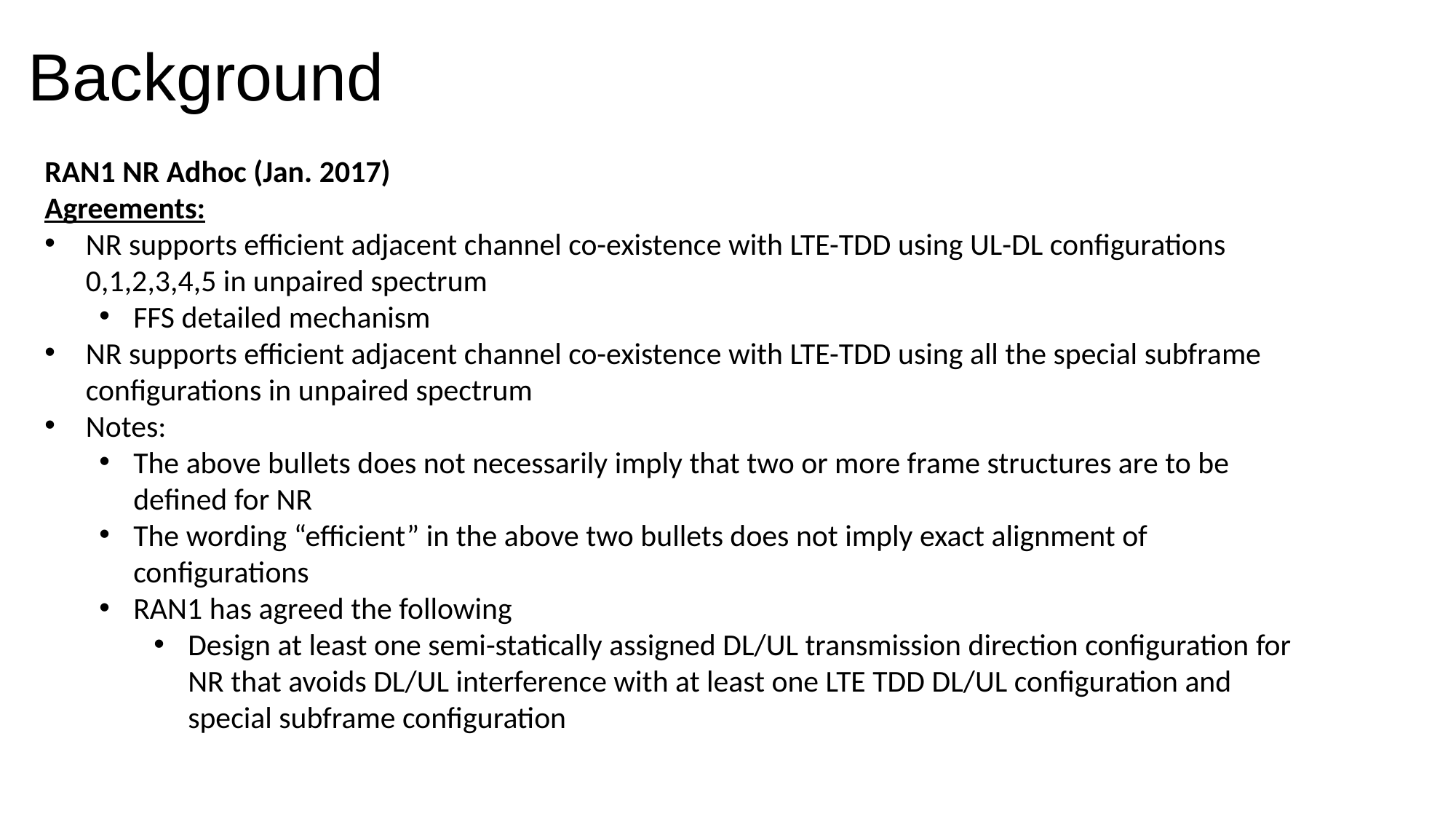

# Background
RAN1 NR Adhoc (Jan. 2017)
Agreements:
NR supports efficient adjacent channel co-existence with LTE-TDD using UL-DL configurations 0,1,2,3,4,5 in unpaired spectrum
FFS detailed mechanism
NR supports efficient adjacent channel co-existence with LTE-TDD using all the special subframe configurations in unpaired spectrum
Notes:
The above bullets does not necessarily imply that two or more frame structures are to be defined for NR
The wording “efficient” in the above two bullets does not imply exact alignment of configurations
RAN1 has agreed the following
Design at least one semi-statically assigned DL/UL transmission direction configuration for NR that avoids DL/UL interference with at least one LTE TDD DL/UL configuration and special subframe configuration